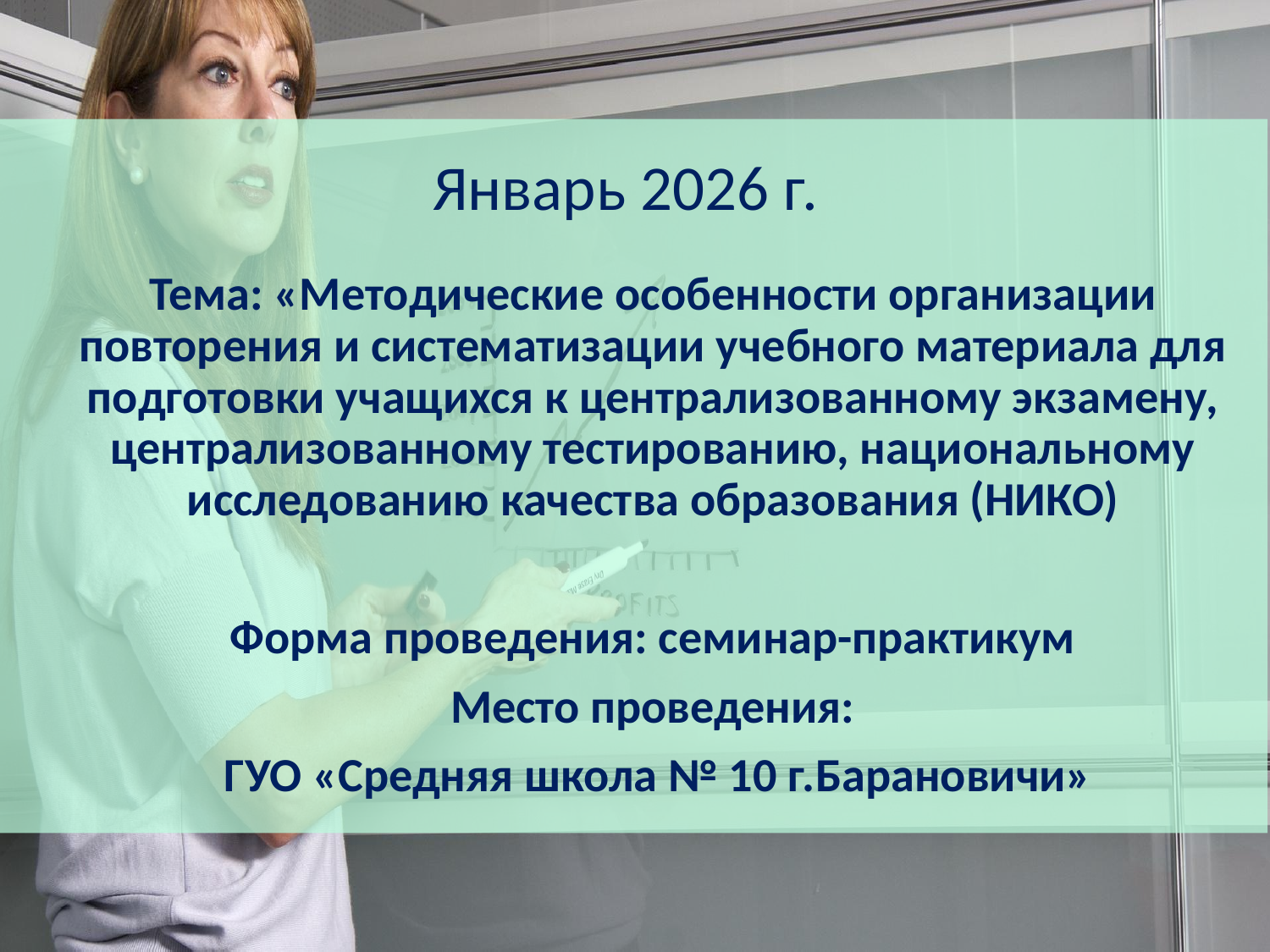

Январь 2026 г.
Тема: «Методические особенности организации повторения и систематизации учебного материала для подготовки учащихся к централизованному экзамену, централизованному тестированию, национальному исследованию качества образования (НИКО)

Форма проведения: семинар-практикум
Место проведения:
 ГУО «Средняя школа № 10 г.Барановичи»